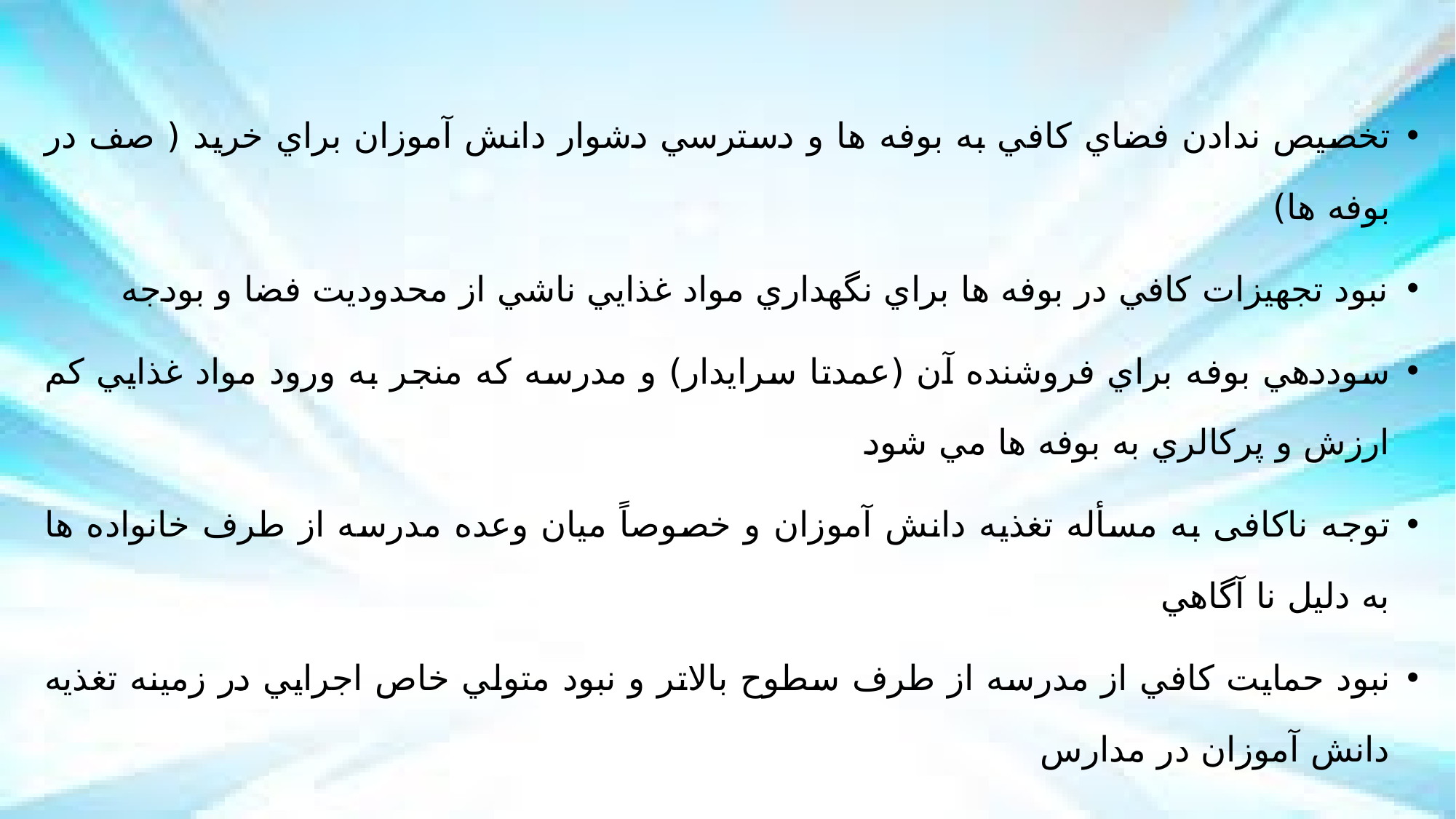

تخصيص ندادن فضاي كافي به بوفه ها و دسترسي دشوار دانش آموزان براي خريد ( صف در بوفه ها)
نبود تجهيزات كافي در بوفه ها براي نگهداري مواد غذايي ناشي از محدوديت فضا و بودجه
سوددهي بوفه براي فروشنده آن (عمدتا سرايدار) و مدرسه كه منجر به ورود مواد غذايي كم ارزش و پركالري به بوفه ها مي شود
توجه ناکافی به مسأله تغذيه دانش آموزان و خصوصاً ميان وعده مدرسه از طرف خانواده ها به دليل نا آگاهي
نبود حمايت كافي از مدرسه از طرف سطوح بالاتر و نبود متولي خاص اجرايي در زمينه تغذيه دانش آموزان در مدارس